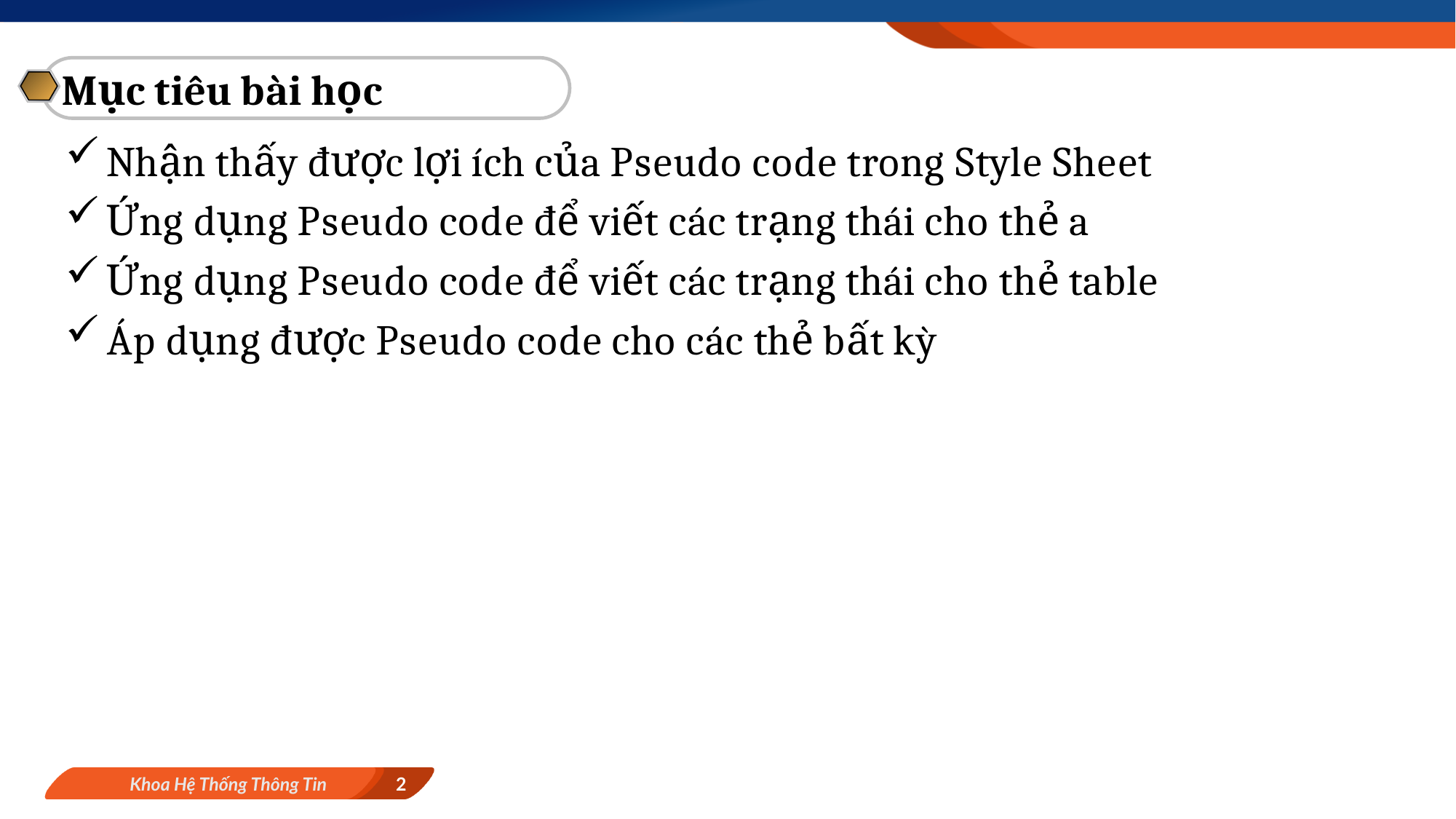

Mục tiêu bài học

Nhận thấy được lợi ích của Pseudo code trong Style Sheet
Ứng dụng Pseudo code để viết các trạng thái cho thẻ a
Ứng dụng Pseudo code để viết các trạng thái cho thẻ table
Áp dụng được Pseudo code cho các thẻ bất kỳ
2
Khoa Hệ Thống Thông Tin